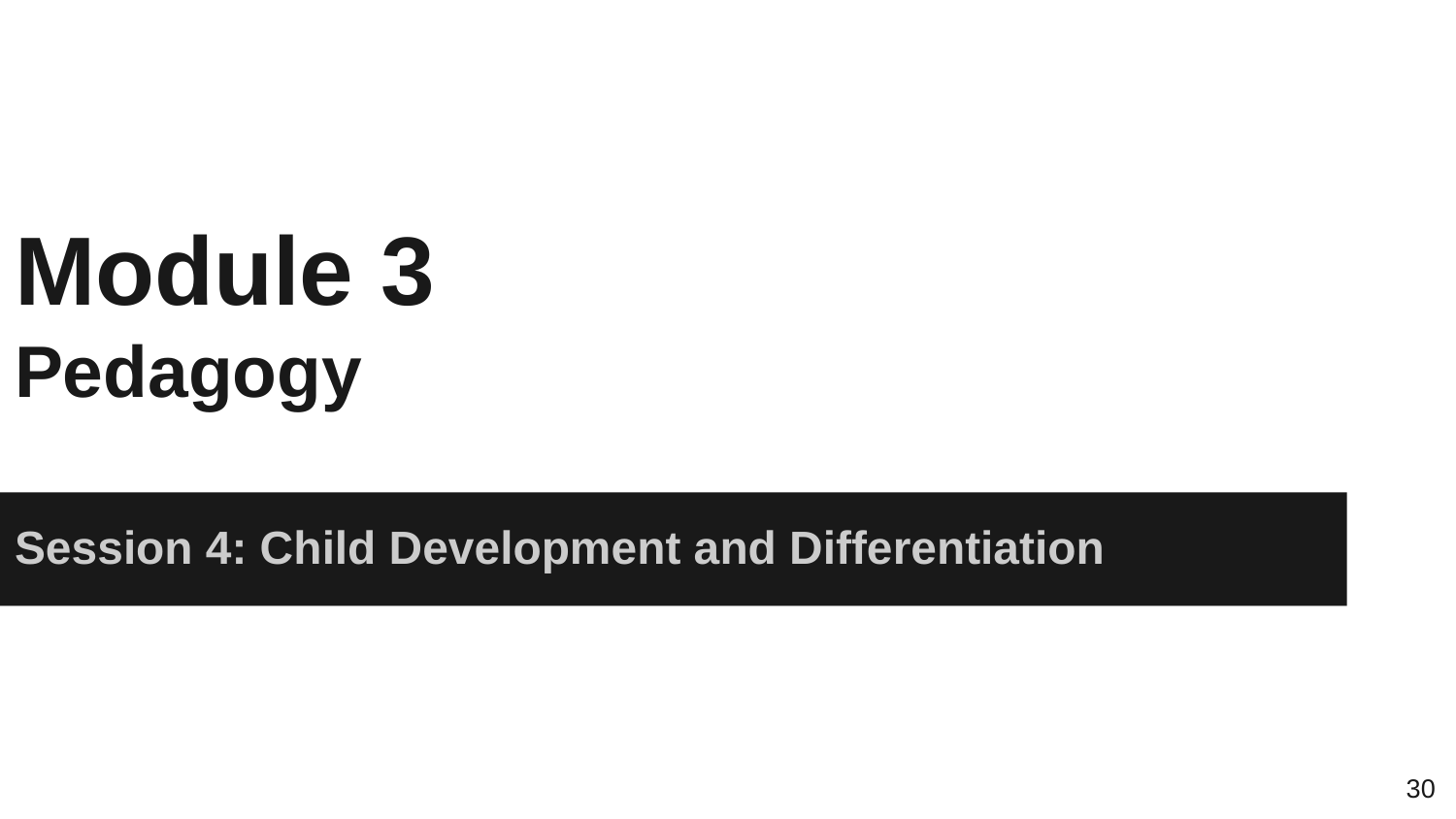

# Module 3
Pedagogy
Session 4: Child Development and Differentiation
30